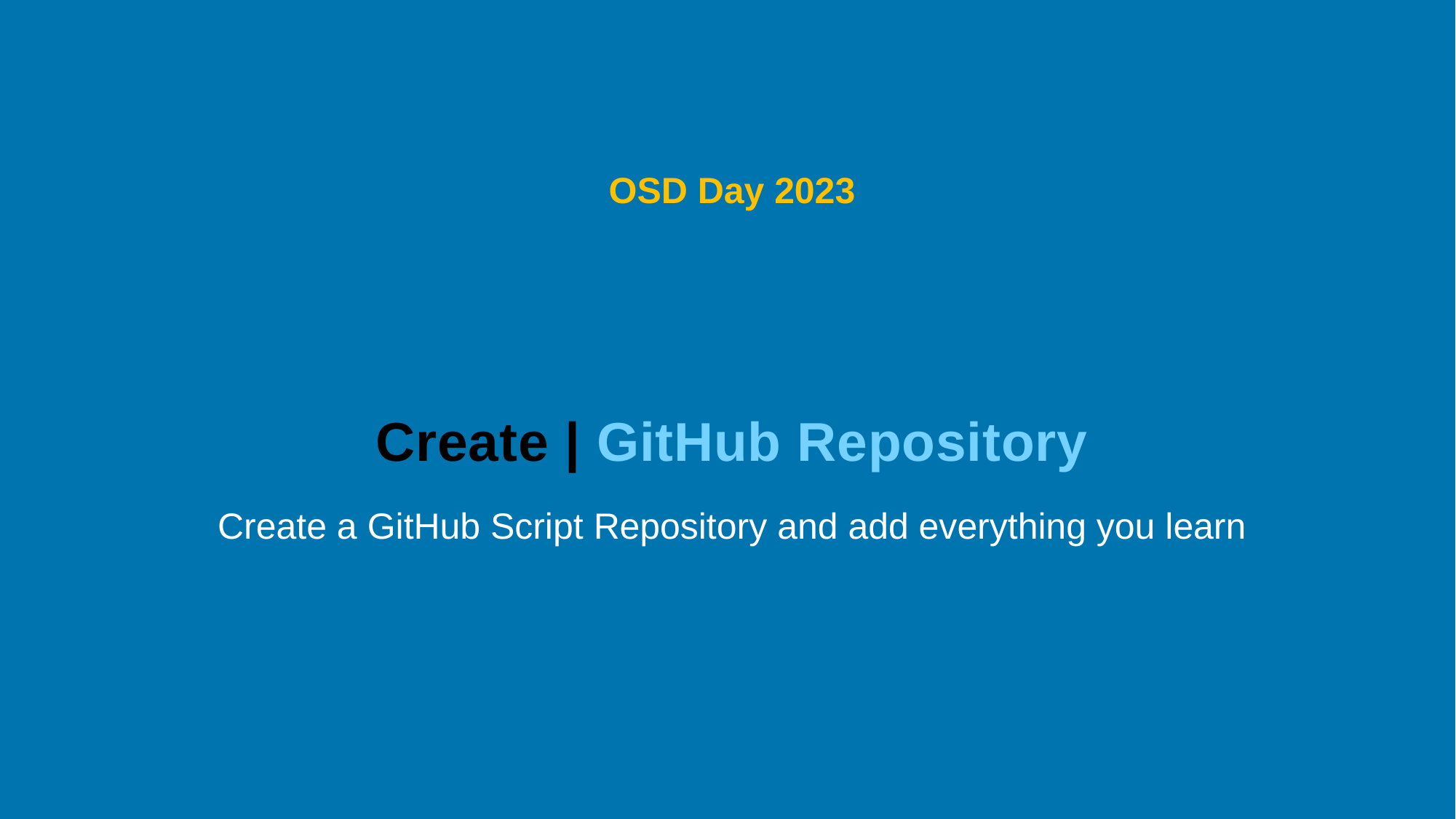

OSD Day 2023
# Create | GitHub Repository
Create a GitHub Script Repository and add everything you learn